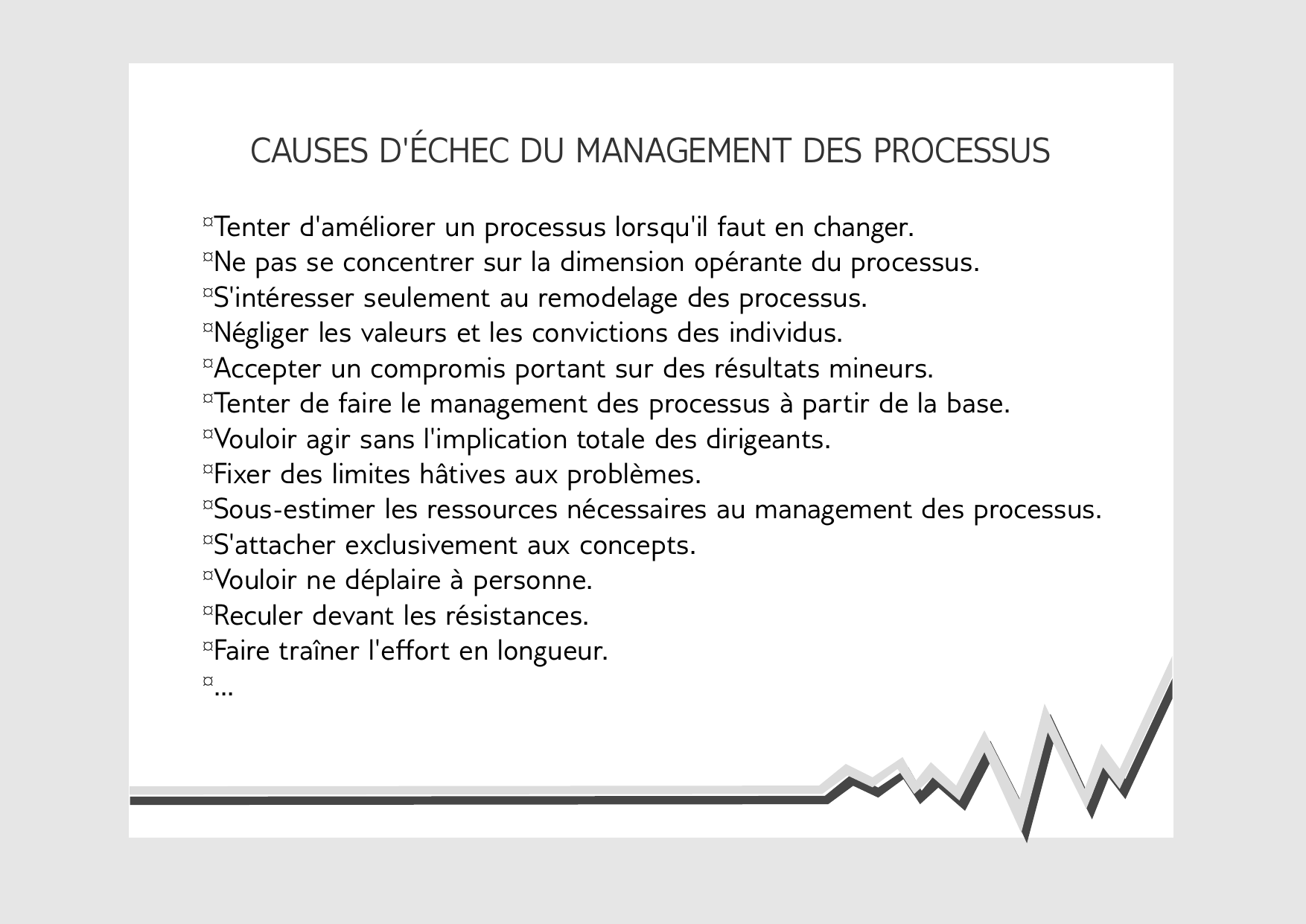

CAUSES D'ÉCHEC DU MANAGEMENT DES PROCESSUS
Tenter d'améliorer un processus lorsqu'il faut en changer.
Ne pas se concentrer sur la dimension opérante du processus.
S'intéresser seulement au remodelage des processus.
Négliger les valeurs et les convictions des individus.
Accepter un compromis portant sur des résultats mineurs.
Tenter de faire le management des processus à partir de la base.
Vouloir agir sans l'implication totale des dirigeants.
Fixer des limites hâtives aux problèmes.
Sous-estimer les ressources nécessaires au management des processus.
S'attacher exclusivement aux concepts.
Vouloir ne déplaire à personne.
Reculer devant les résistances.
Faire traîner l'effort en longueur.
...